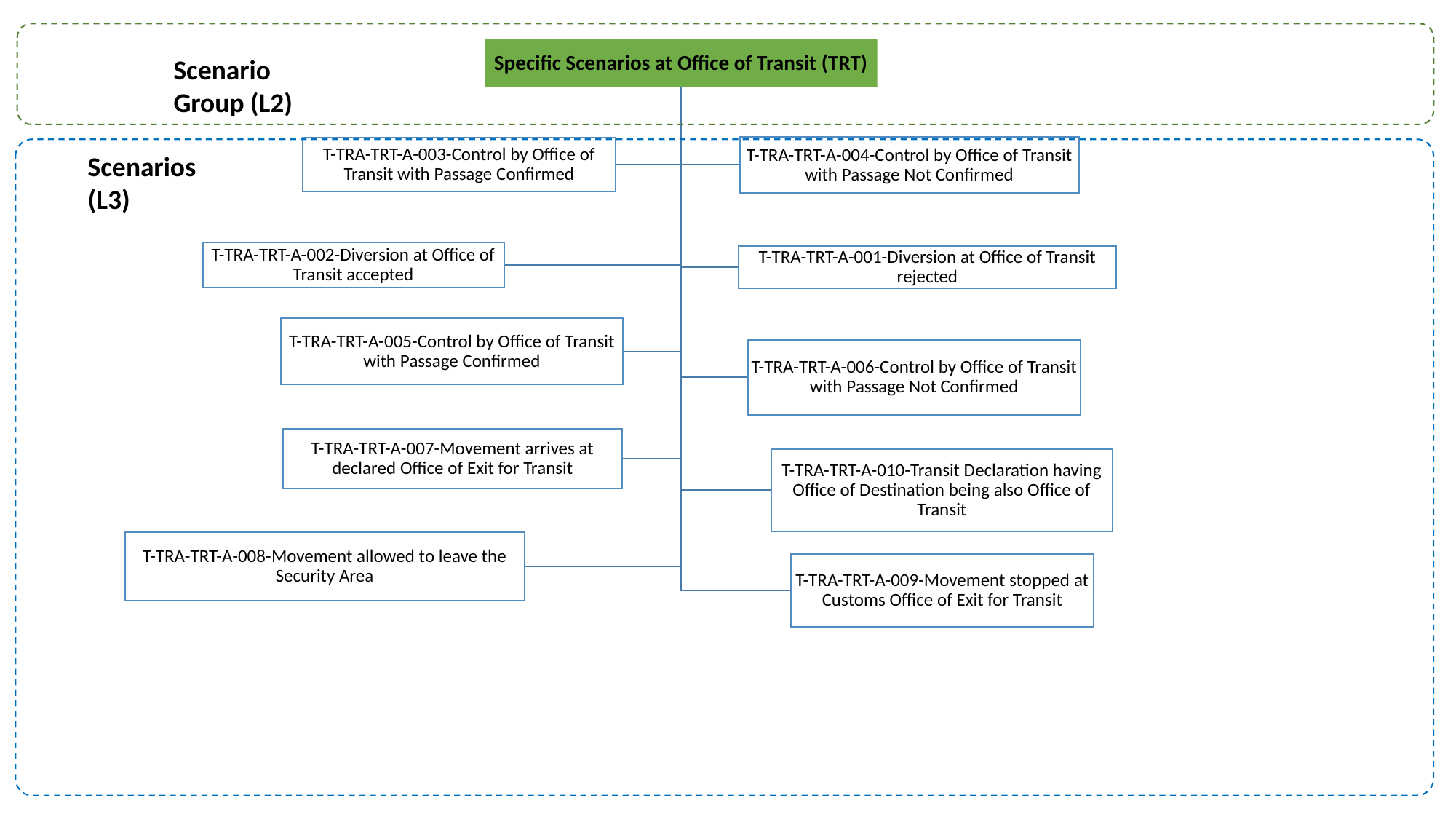

Specific Scenarios at Office of Transit (TRT)
T-TRA-TRT-A-003-Control by Office of Transit with Passage Confirmed
T-TRA-TRT-A-004-Control by Office of Transit with Passage Not Confirmed
T-TRA-TRT-A-005-Control by Office of Transit with Passage Confirmed
T-TRA-TRT-A-001-Diversion at Office of Transit rejected
T-TRA-TRT-A-002-Diversion at Office of Transit accepted
T-TRA-TRT-A-006-Control by Office of Transit with Passage Not Confirmed
T-TRA-TRT-A-007-Movement arrives at declared Office of Exit for Transit
T-TRA-TRT-A-009-Movement stopped at Customs Office of Exit for Transit
T-TRA-TRT-A-008-Movement allowed to leave the Security Area
T-TRA-TRT-A-010-Transit Declaration having Office of Destination being also Office of Transit

Scenario Group (L2)

Scenarios (L3)